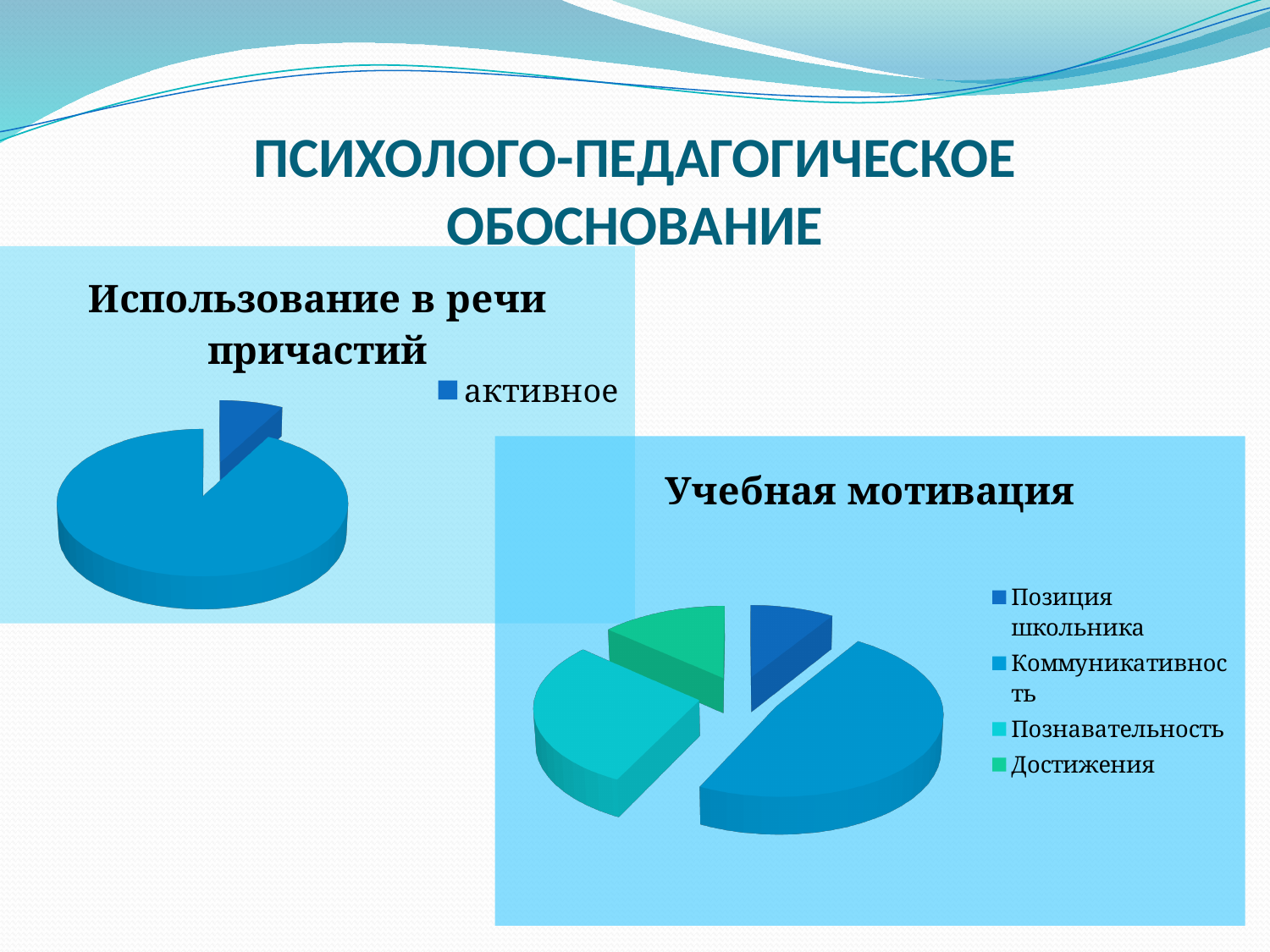

# ПСИХОЛОГО-ПЕДАГОГИЧЕСКОЕ ОБОСНОВАНИЕ

[unsupported chart]

[unsupported chart]